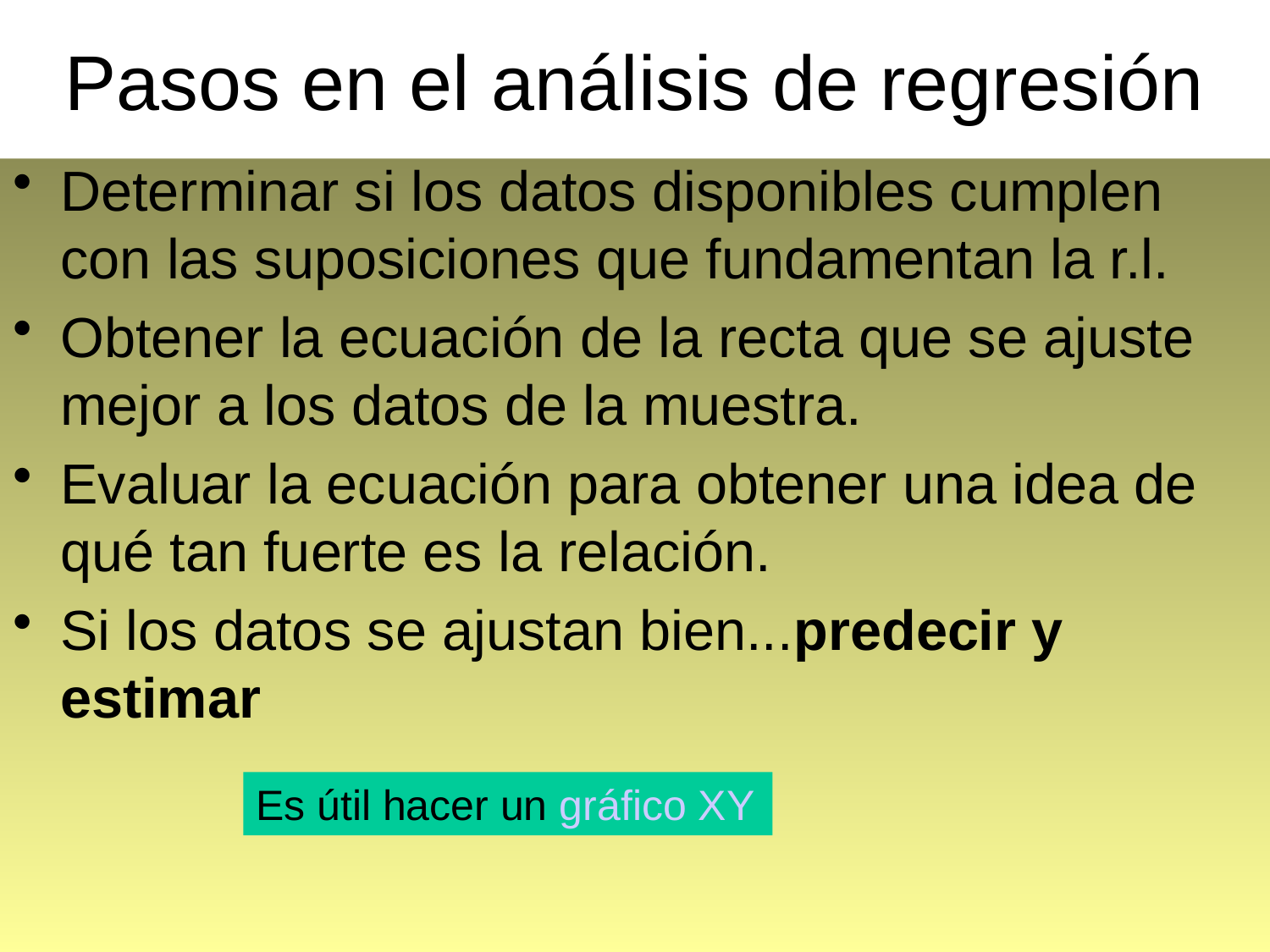

# Pasos en el análisis de regresión
Determinar si los datos disponibles cumplen con las suposiciones que fundamentan la r.l.
Obtener la ecuación de la recta que se ajuste mejor a los datos de la muestra.
Evaluar la ecuación para obtener una idea de qué tan fuerte es la relación.
Si los datos se ajustan bien...predecir y estimar

Es útil hacer un gráfico XY